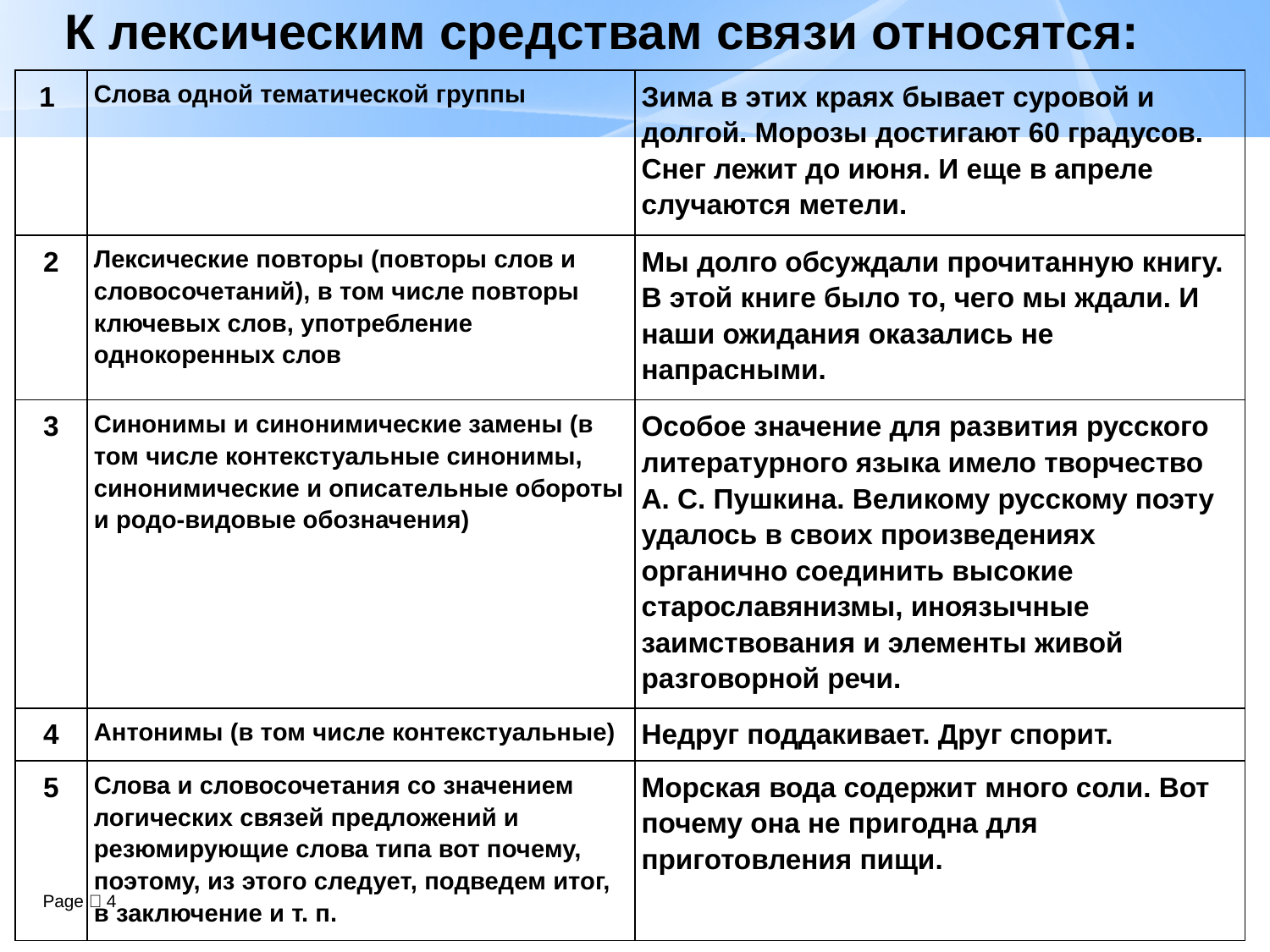

# К лексическим средствам связи относятся:
| 1 | Слова одной тематической группы | Зима в этих краях бывает суровой и долгой. Морозы достигают 60 градусов. Снег лежит до июня. И еще в апреле случаются метели. |
| --- | --- | --- |
| 2 | Лексические повторы (повторы слов и словосочетаний), в том числе повторы ключевых слов, употребление однокоренных слов | Мы долго обсуждали прочитанную книгу. В этой книге было то, чего мы ждали. И наши ожидания оказались не напрасными. |
| 3 | Синонимы и синонимические замены (в том числе контекстуальные синонимы, синонимические и описательные обороты и родо-видовые обозначения) | Особое значение для развития русского литературного языка имело творчество А. С. Пушкина. Великому русскому поэту удалось в своих произведениях органично соединить высокие старославянизмы, иноязычные заимствования и элементы живой разговорной речи. |
| 4 | Антонимы (в том числе контекстуальные) | Недруг поддакивает. Друг спорит. |
| 5 | Слова и словосочетания со значением логических связей предложений и резюмирующие слова типа вот почему, поэтому, из этого следует, подведем итог, в заключение и т. п. | Морская вода содержит много соли. Вот почему она не пригодна для приготовления пищи. |